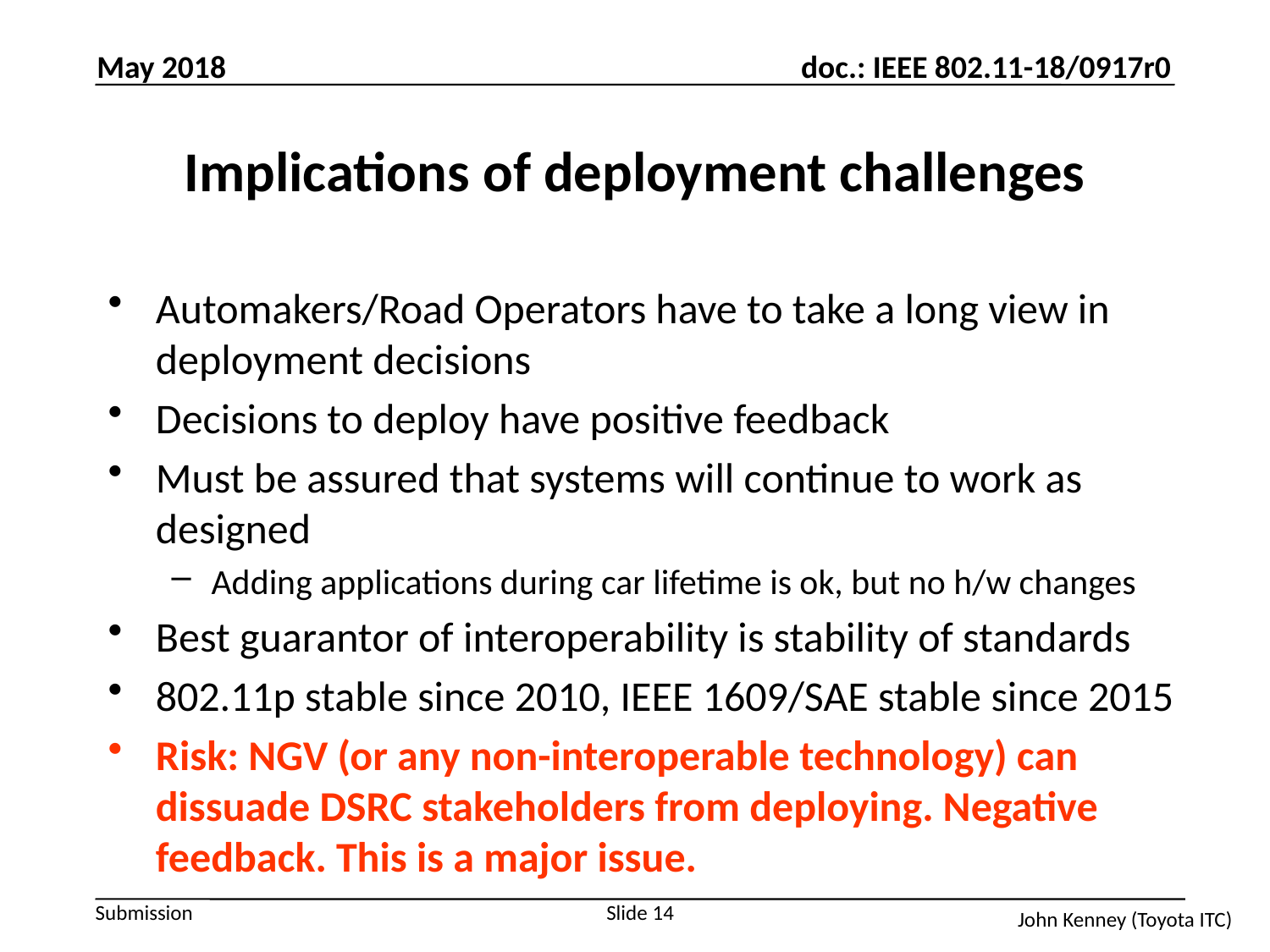

May 2018
# Implications of deployment challenges
Automakers/Road Operators have to take a long view in deployment decisions
Decisions to deploy have positive feedback
Must be assured that systems will continue to work as designed
Adding applications during car lifetime is ok, but no h/w changes
Best guarantor of interoperability is stability of standards
802.11p stable since 2010, IEEE 1609/SAE stable since 2015
Risk: NGV (or any non-interoperable technology) can dissuade DSRC stakeholders from deploying. Negative feedback. This is a major issue.

Slide 14
John Kenney (Toyota ITC)